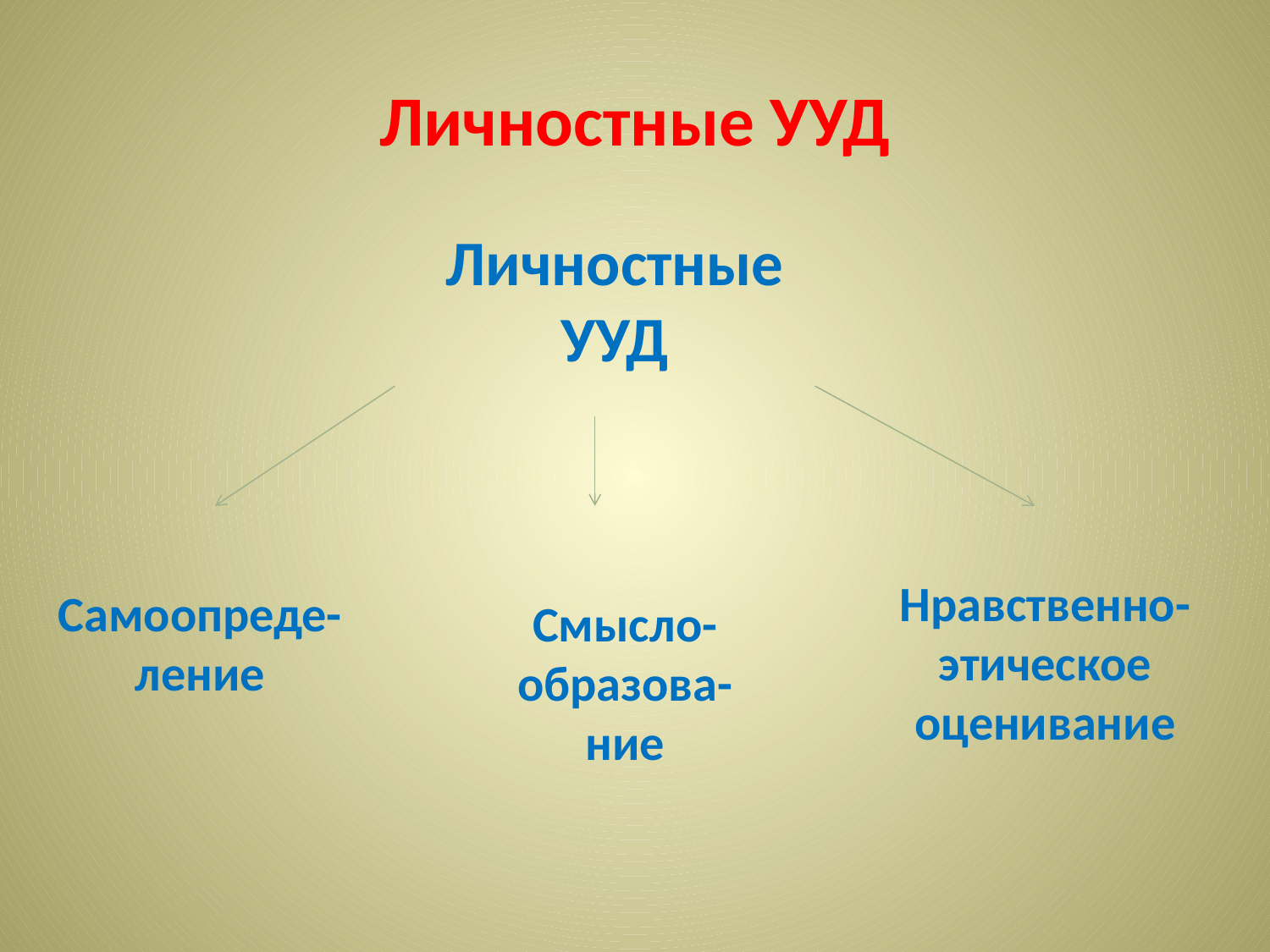

Личностные УУД
Личностные УУД
Нравственно-этическое оценивание
Самоопреде-ление
Смысло-образова-ние